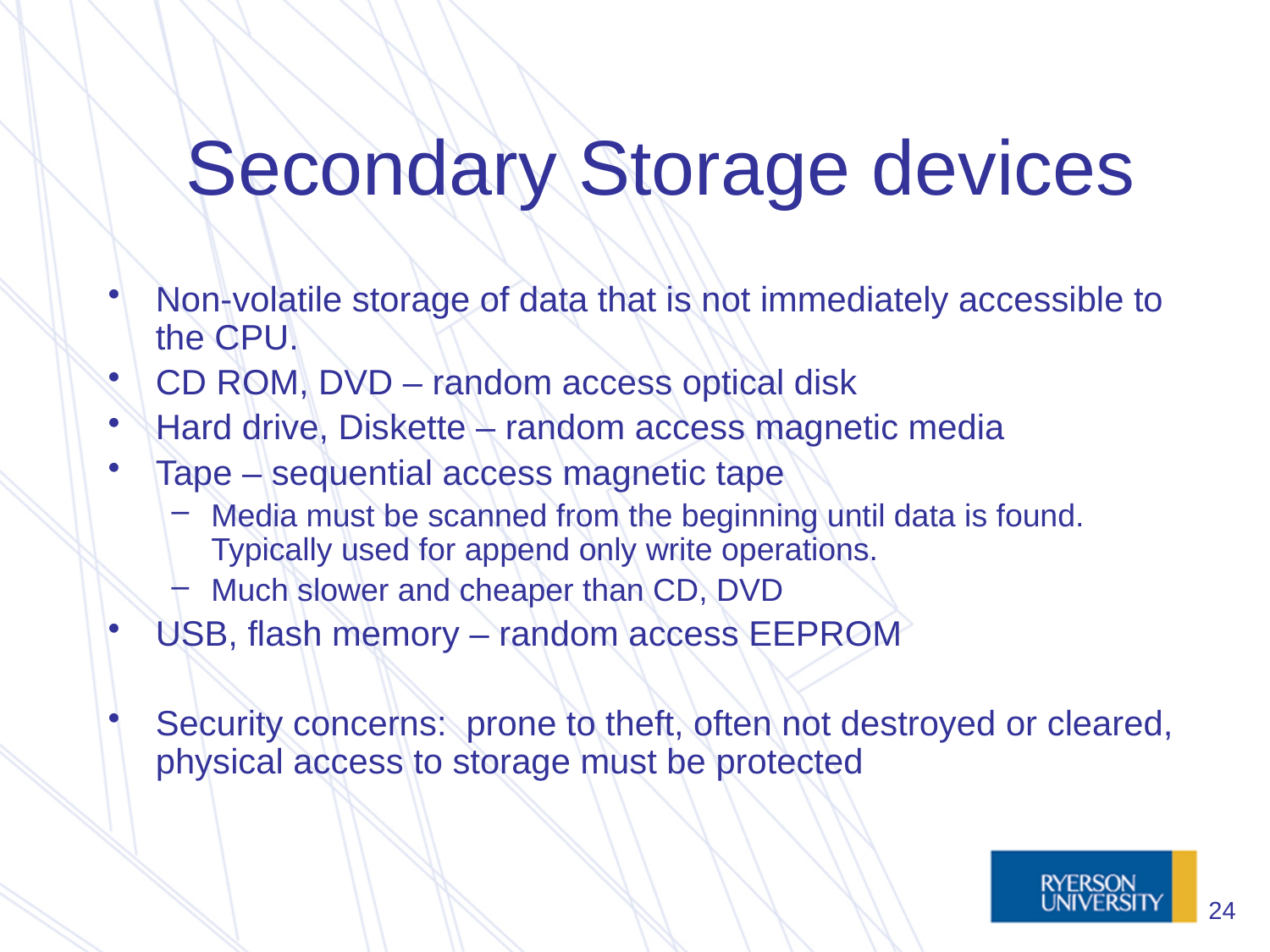

# Secondary Storage devices
Non-volatile storage of data that is not immediately accessible to the CPU.
CD ROM, DVD – random access optical disk
Hard drive, Diskette – random access magnetic media
Tape – sequential access magnetic tape
Media must be scanned from the beginning until data is found.  Typically used for append only write operations.
Much slower and cheaper than CD, DVD
USB, flash memory – random access EEPROM

Security concerns:  prone to theft, often not destroyed or cleared, physical access to storage must be protected
24